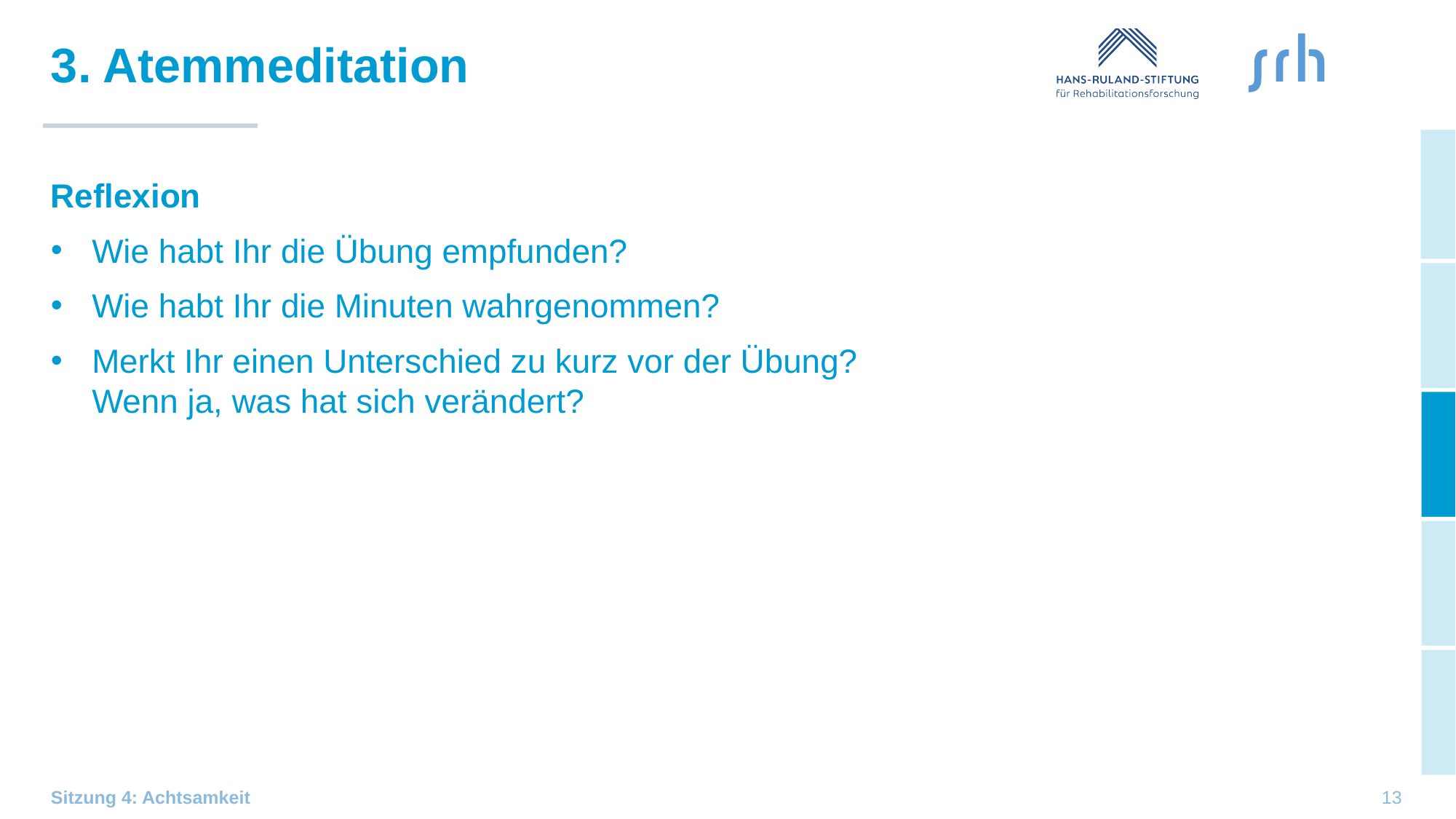

# 3. Atemmeditation
Reflexion
Wie habt Ihr die Übung empfunden?
Wie habt Ihr die Minuten wahrgenommen?
Merkt Ihr einen Unterschied zu kurz vor der Übung?
Wenn ja, was hat sich verändert?

13
Sitzung 4: Achtsamkeit